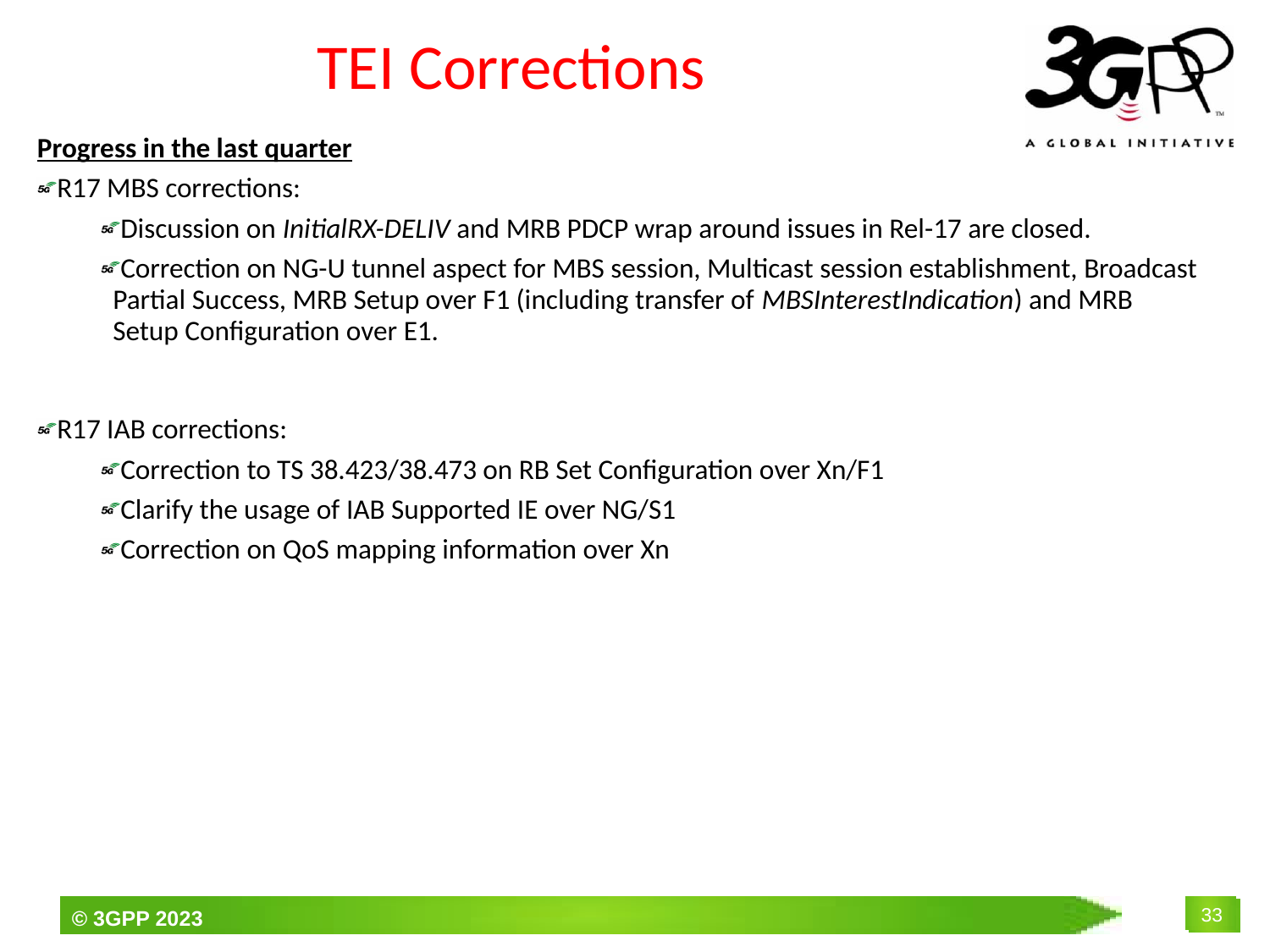

# TEI Corrections
Progress in the last quarter
R17 MBS corrections:
Discussion on InitialRX-DELIV and MRB PDCP wrap around issues in Rel-17 are closed.
Correction on NG-U tunnel aspect for MBS session, Multicast session establishment, Broadcast Partial Success, MRB Setup over F1 (including transfer of MBSInterestIndication) and MRB Setup Configuration over E1.

R17 IAB corrections:
Correction to TS 38.423/38.473 on RB Set Configuration over Xn/F1
Clarify the usage of IAB Supported IE over NG/S1
Correction on QoS mapping information over Xn

33